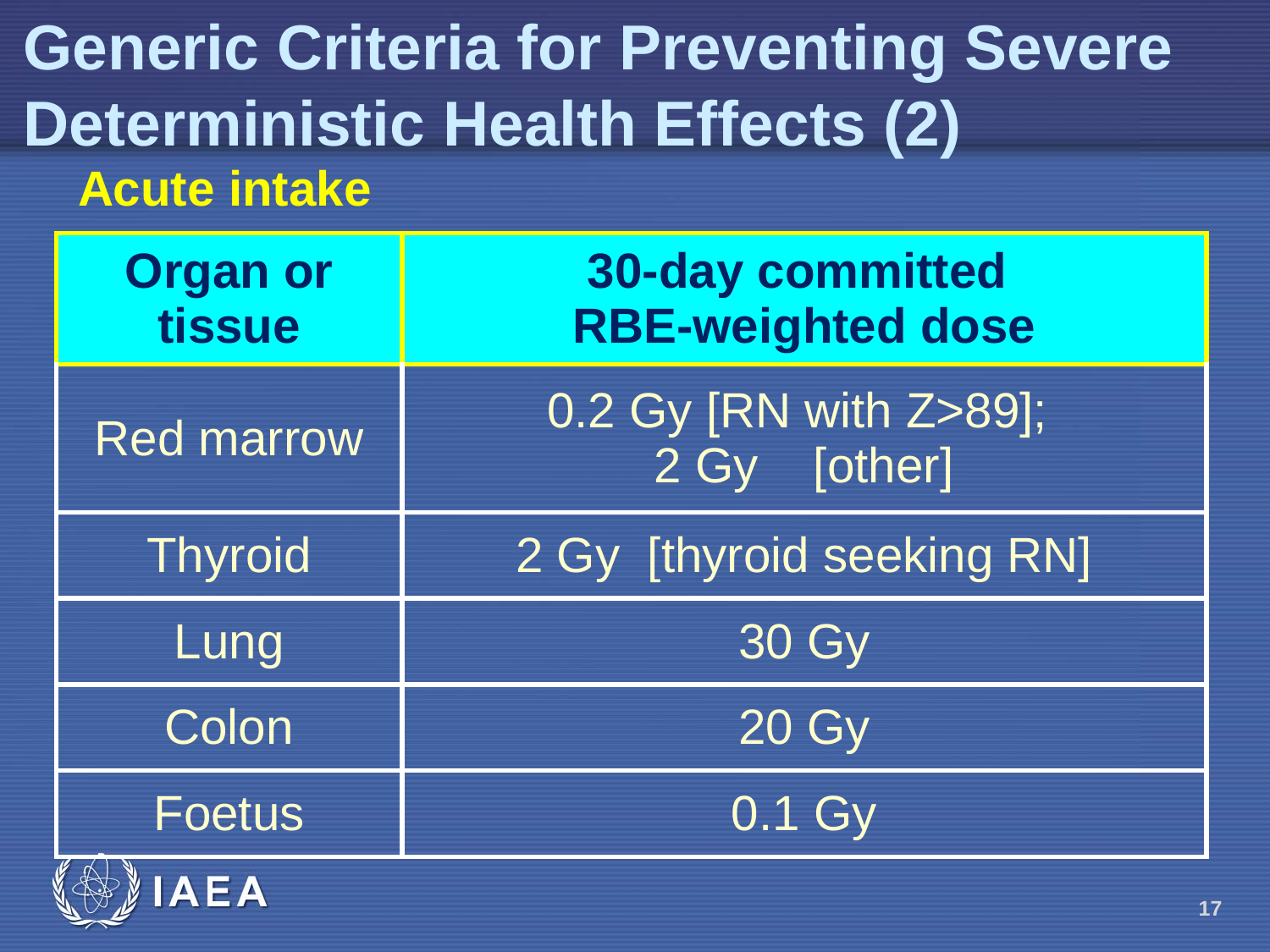

Generic Criteria for Preventing Severe Deterministic Health Effects (2)
Acute intake
| Organ or tissue | 30-day committed RBE-weighted dose |
| --- | --- |
| Red marrow | 0.2 Gy [RN with Z>89]; 2 Gy [other] |
| Thyroid | 2 Gy [thyroid seeking RN] |
| Lung | 30 Gy |
| Colon | 20 Gy |
| Foetus | 0.1 Gy |
17